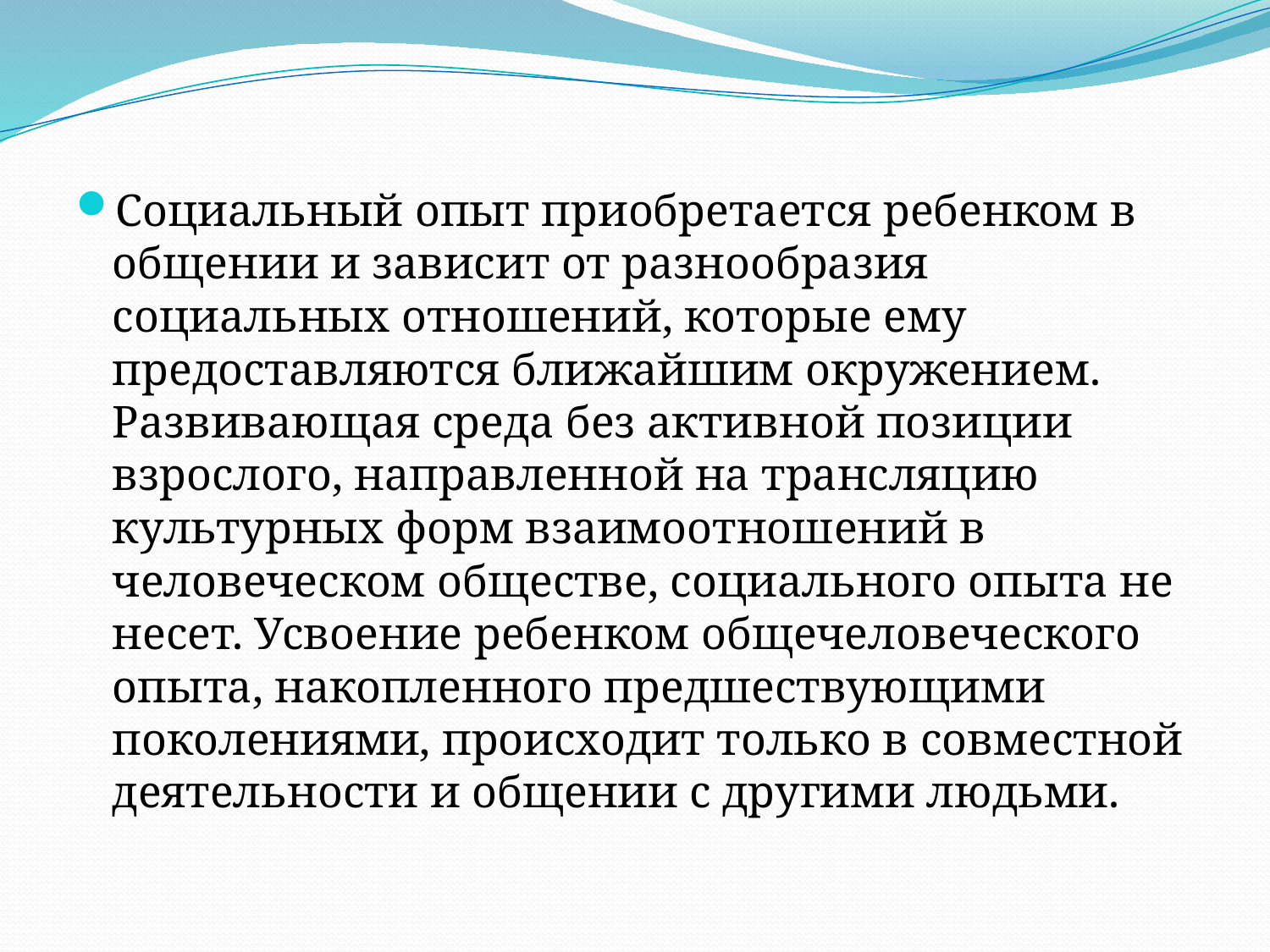

Социальный опыт приобретается ребенком в общении и зависит от разнообразия социальных отношений, которые ему предоставляются ближайшим окружением. Развивающая среда без активной позиции взрослого, направленной на трансляцию культурных форм взаимоотношений в человеческом обществе, социального опыта не несет. Усвоение ребенком общечеловеческого опыта, накопленного предшествующими поколениями, происходит только в совместной деятельности и общении с другими людьми.